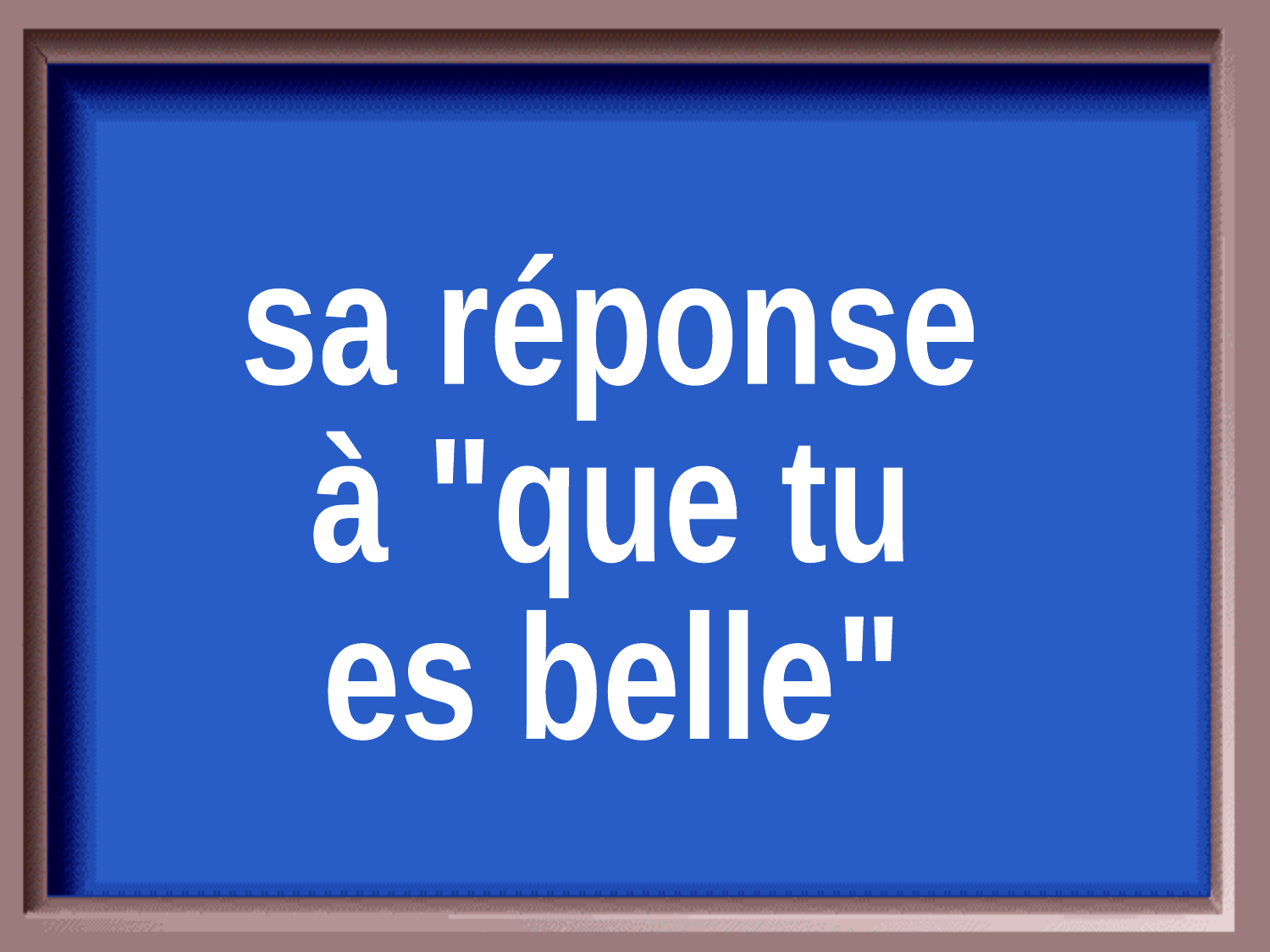

sa réponse
à "que tu
es belle"